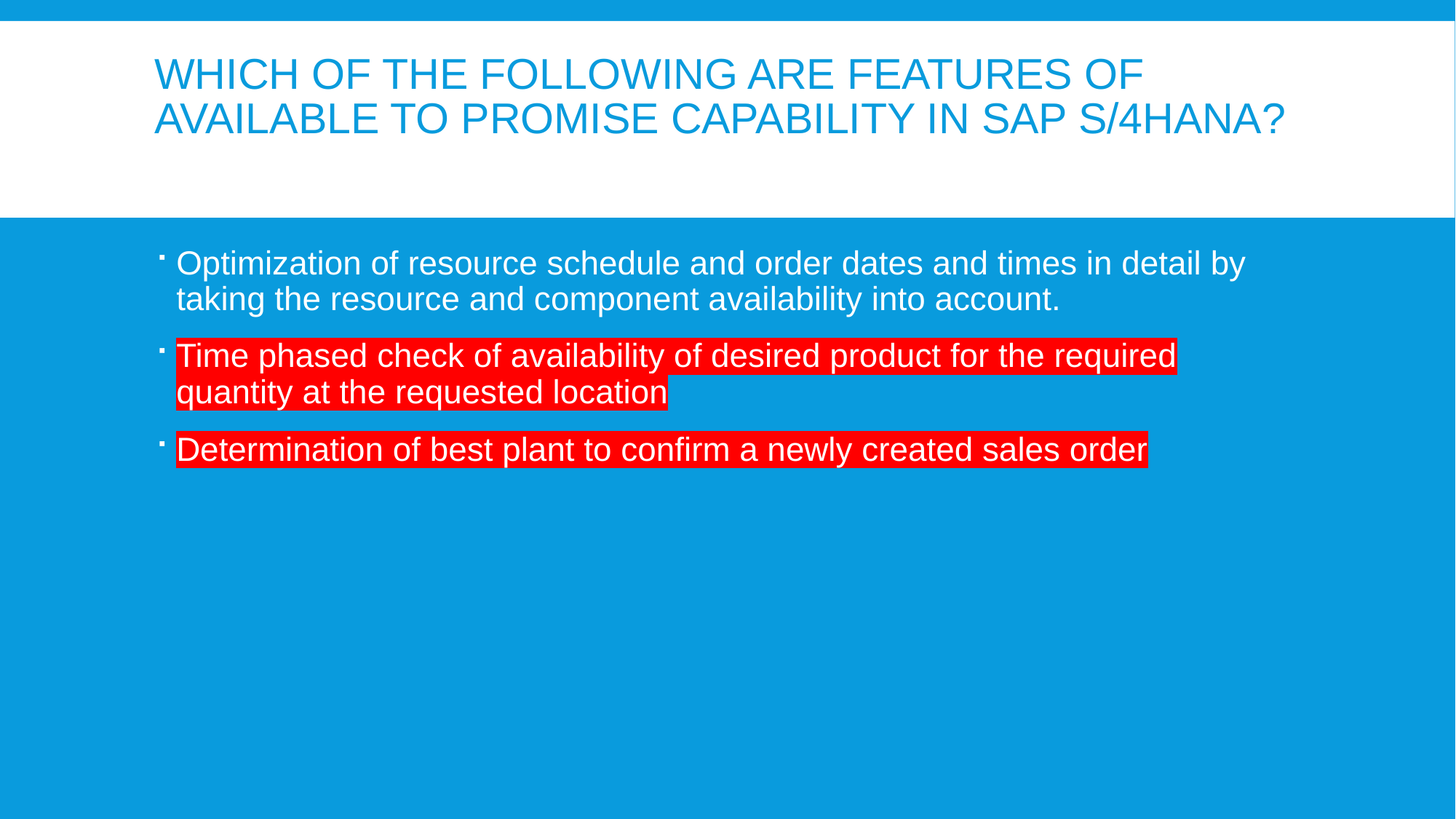

# Which of the following are features of Available To Promise Capability in SAP S/4HANA?
Optimization of resource schedule and order dates and times in detail by taking the resource and component availability into account.
Time phased check of availability of desired product for the required quantity at the requested location
Determination of best plant to confirm a newly created sales order